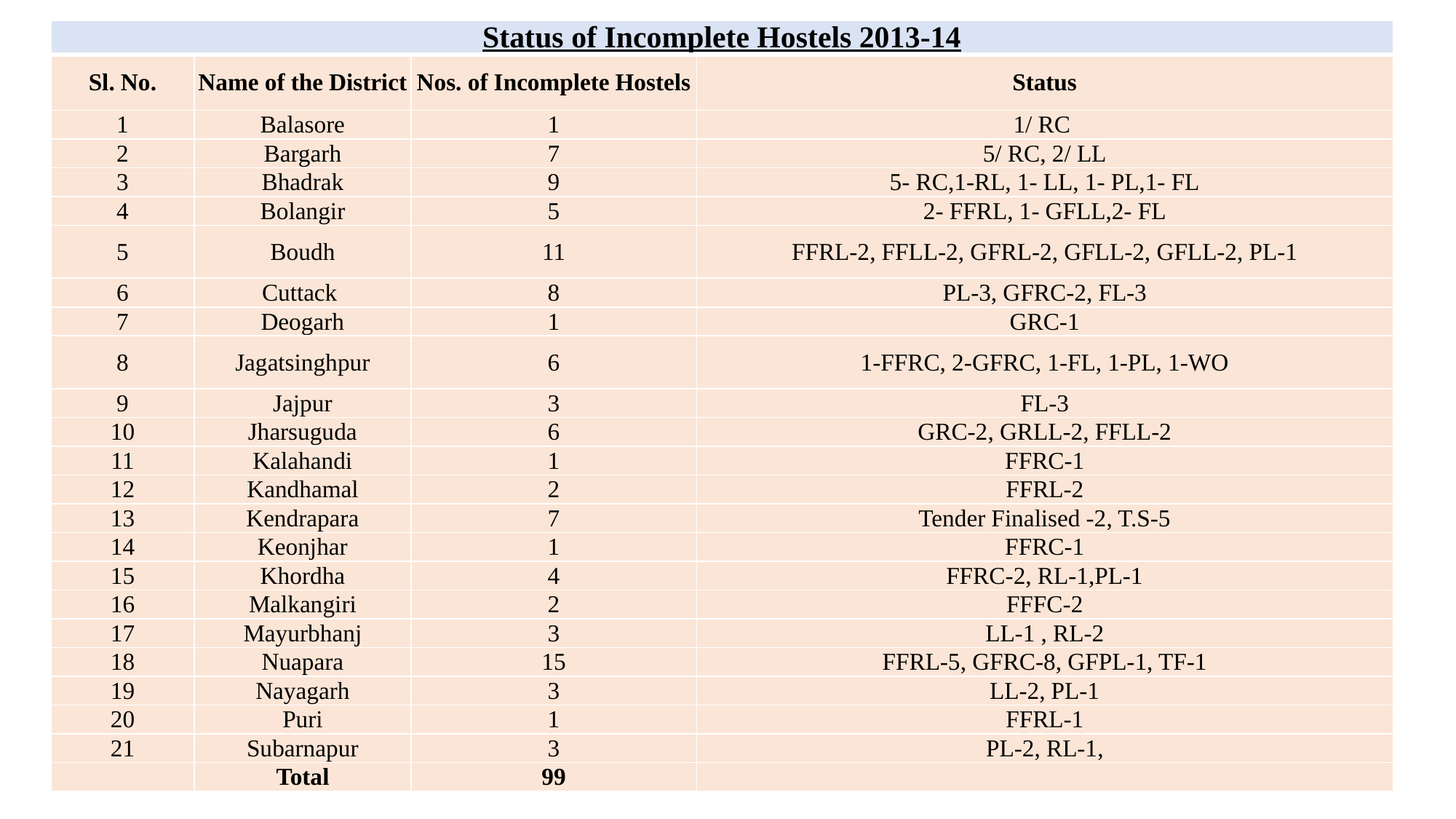

| Status of Incomplete Hostels 2013-14 |  |  |  |
| --- | --- | --- | --- |
| Sl. No. | Name of the District | Nos. of Incomplete Hostels | Status |
| 1 | Balasore | 1 | 1/ RC |
| 2 | Bargarh | 7 | 5/ RC, 2/ LL |
| 3 | Bhadrak | 9 | 5- RC,1-RL, 1- LL, 1- PL,1- FL |
| 4 | Bolangir | 5 | 2- FFRL, 1- GFLL,2- FL |
| 5 | Boudh | 11 | FFRL-2, FFLL-2, GFRL-2, GFLL-2, GFLL-2, PL-1 |
| 6 | Cuttack | 8 | PL-3, GFRC-2, FL-3 |
| 7 | Deogarh | 1 | GRC-1 |
| 8 | Jagatsinghpur | 6 | 1-FFRC, 2-GFRC, 1-FL, 1-PL, 1-WO |
| 9 | Jajpur | 3 | FL-3 |
| 10 | Jharsuguda | 6 | GRC-2, GRLL-2, FFLL-2 |
| 11 | Kalahandi | 1 | FFRC-1 |
| 12 | Kandhamal | 2 | FFRL-2 |
| 13 | Kendrapara | 7 | Tender Finalised -2, T.S-5 |
| 14 | Keonjhar | 1 | FFRC-1 |
| 15 | Khordha | 4 | FFRC-2, RL-1,PL-1 |
| 16 | Malkangiri | 2 | FFFC-2 |
| 17 | Mayurbhanj | 3 | LL-1 , RL-2 |
| 18 | Nuapara | 15 | FFRL-5, GFRC-8, GFPL-1, TF-1 |
| 19 | Nayagarh | 3 | LL-2, PL-1 |
| 20 | Puri | 1 | FFRL-1 |
| 21 | Subarnapur | 3 | PL-2, RL-1, |
|  | Total | 99 |  |